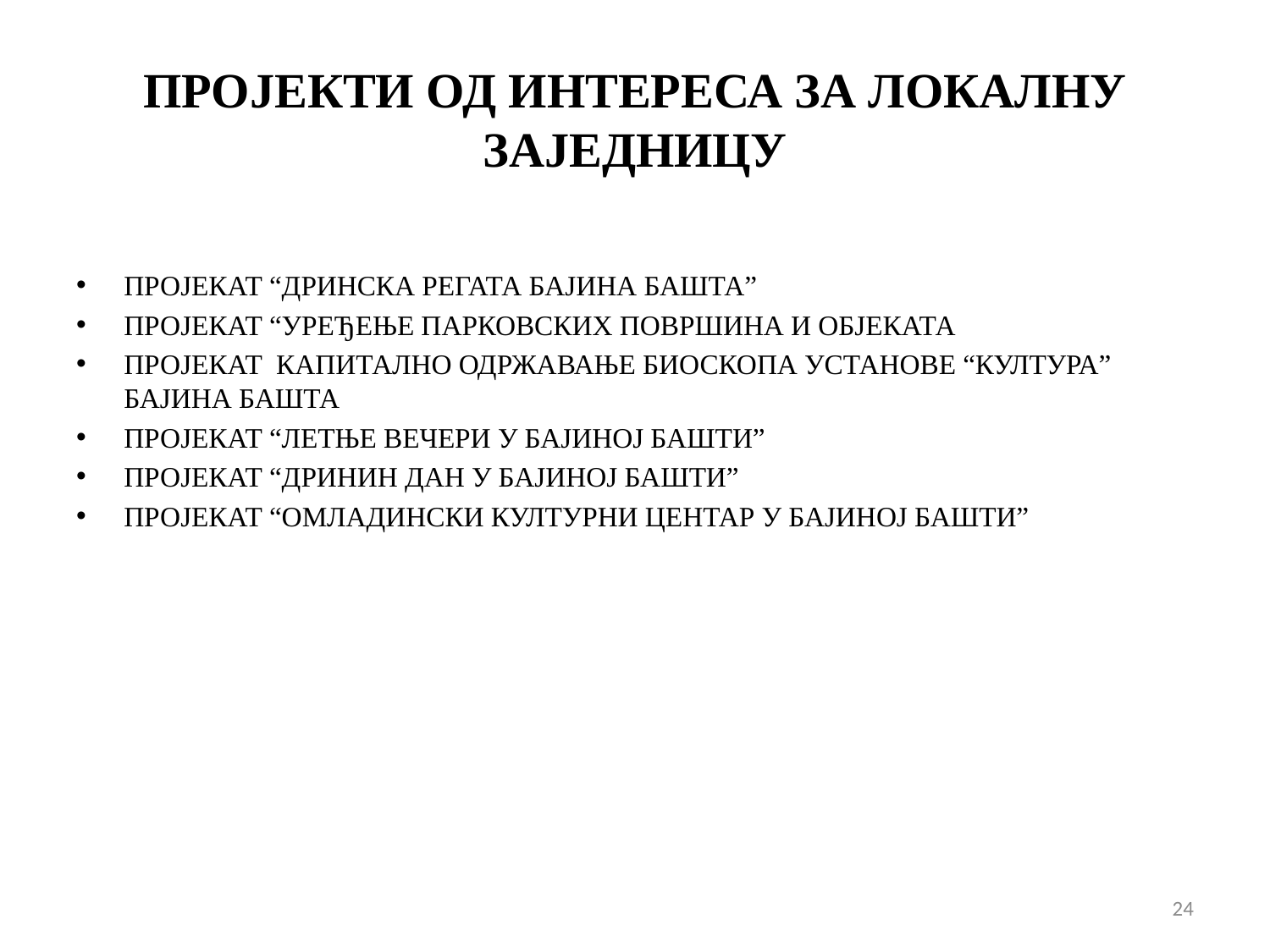

# ПРОЈЕКТИ ОД ИНТЕРЕСА ЗА ЛОКАЛНУ ЗАЈЕДНИЦУ

ПРОЈЕКАТ “ДРИНСКА РЕГАТА БАЈИНА БАШТА”
ПРОЈЕКАТ “УРЕЂЕЊЕ ПАРКОВСКИХ ПОВРШИНА И ОБЈЕКАТА
ПРОЈЕКАТ  КАПИТАЛНО ОДРЖАВАЊЕ БИОСКОПА УСТАНОВЕ “КУЛТУРА” БАЈИНА БАШТА
ПРОЈЕКАТ “ЛЕТЊЕ ВЕЧЕРИ У БАЈИНОЈ БАШТИ”
ПРОЈЕКАТ “ДРИНИН ДАН У БАЈИНОЈ БАШТИ”
ПРОЈЕКАТ “ОМЛАДИНСКИ КУЛТУРНИ ЦЕНТАР У БАЈИНОЈ БАШТИ”

24